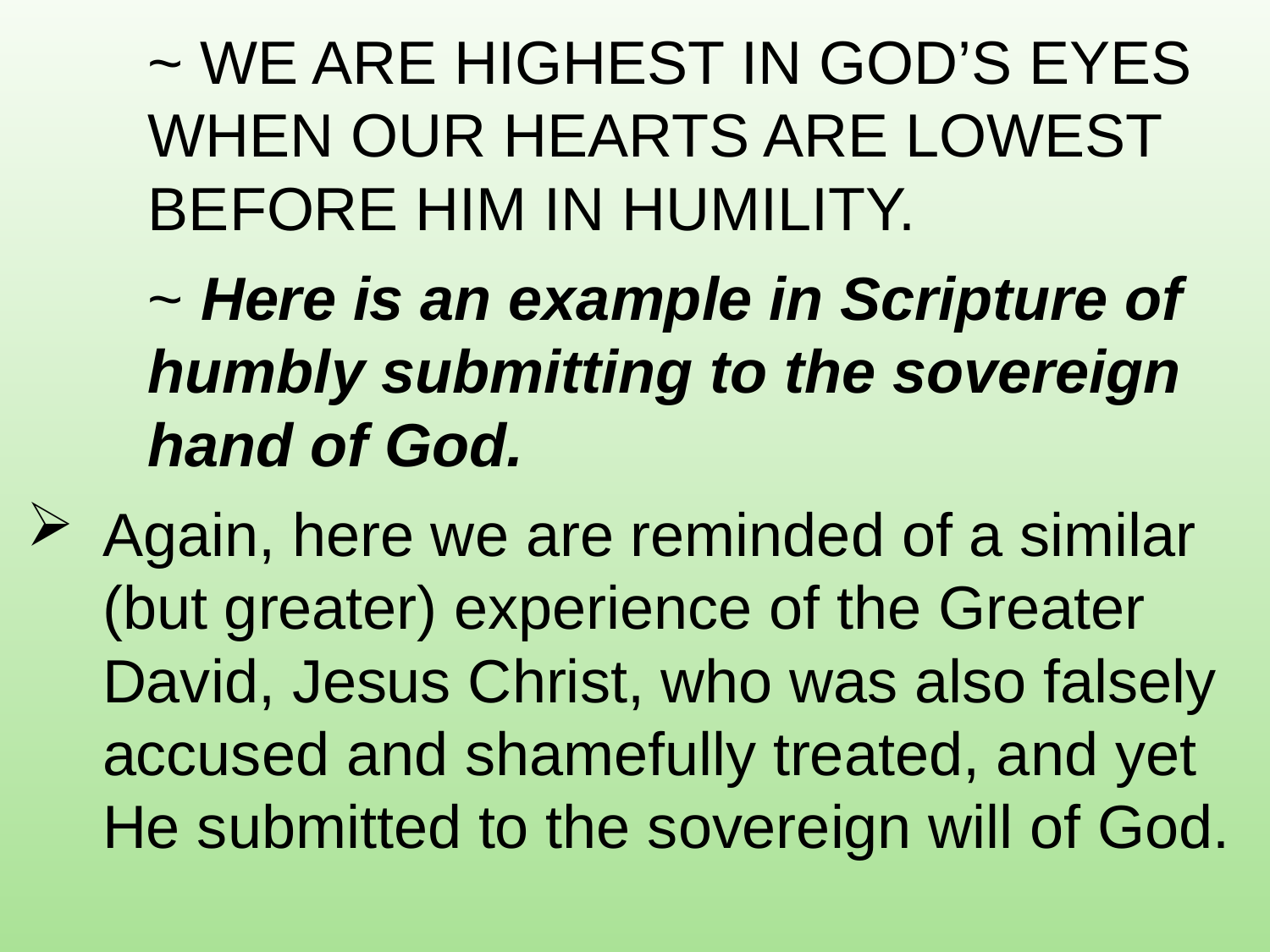

~ WE ARE HIGHEST IN GOD’S EYES 					WHEN OUR HEARTS ARE LOWEST 					BEFORE HIM IN HUMILITY.
		~ Here is an example in Scripture of 						humbly submitting to the sovereign 					hand of God.
Again, here we are reminded of a similar (but greater) experience of the Greater David, Jesus Christ, who was also falsely accused and shamefully treated, and yet He submitted to the sovereign will of God.